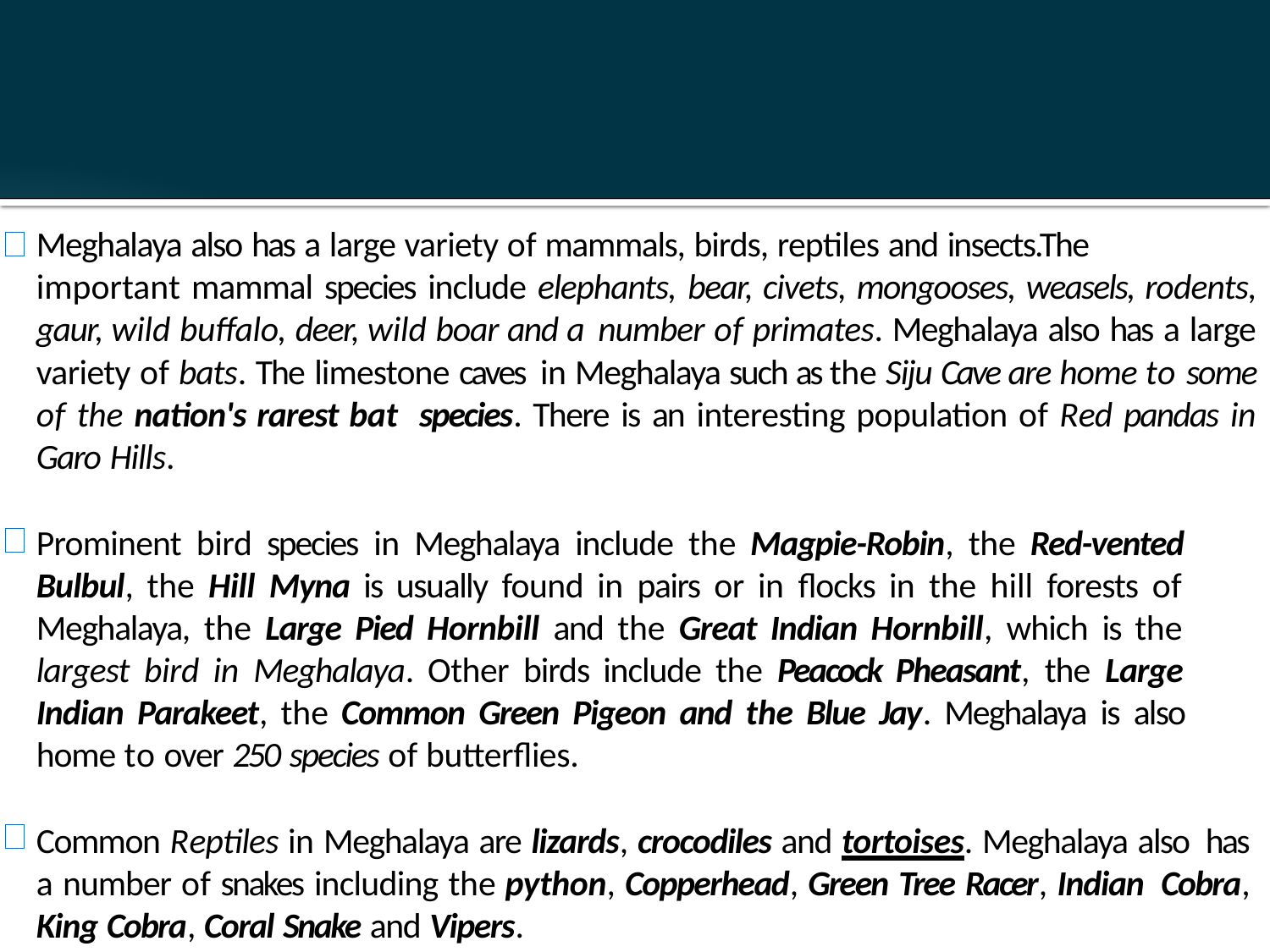

Meghalaya also has a large variety of mammals, birds, reptiles and insects.The
important mammal species include elephants, bear, civets, mongooses, weasels, rodents, gaur, wild buffalo, deer, wild boar and a  number of primates. Meghalaya also has a large variety of bats. The limestone caves  in Meghalaya such as the Siju Cave are home to some of the nation's rarest bat  species. There is an interesting population of Red pandas in Garo Hills.

Prominent bird species in Meghalaya include the Magpie-Robin, the Red-vented  Bulbul, the Hill Myna is usually found in pairs or in flocks in the hill forests of  Meghalaya, the Large Pied Hornbill and the Great Indian Hornbill, which is the  largest bird in Meghalaya. Other birds include the Peacock Pheasant, the Large  Indian Parakeet, the Common Green Pigeon and the Blue Jay. Meghalaya is also  home to over 250 species of butterflies.

Common Reptiles in Meghalaya are lizards, crocodiles and tortoises. Meghalaya also  has a number of snakes including the python, Copperhead, Green Tree Racer, Indian  Cobra, King Cobra, Coral Snake and Vipers.